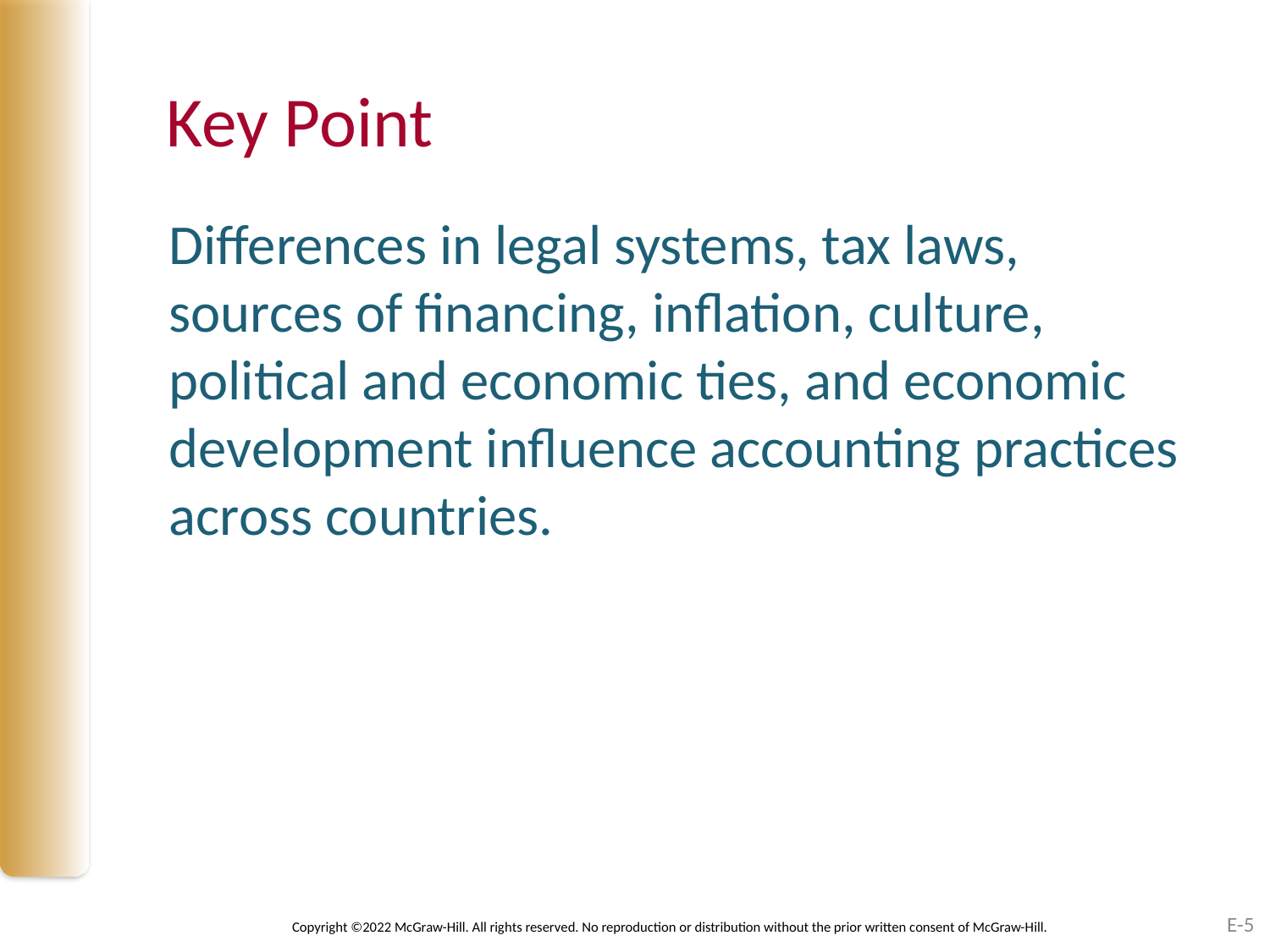

# Key Point
Differences in legal systems, tax laws, sources of financing, inflation, culture, political and economic ties, and economic development influence accounting practices across countries.

E-5
Copyright ©2022 McGraw-Hill. All rights reserved. No reproduction or distribution without the prior written consent of McGraw-Hill.